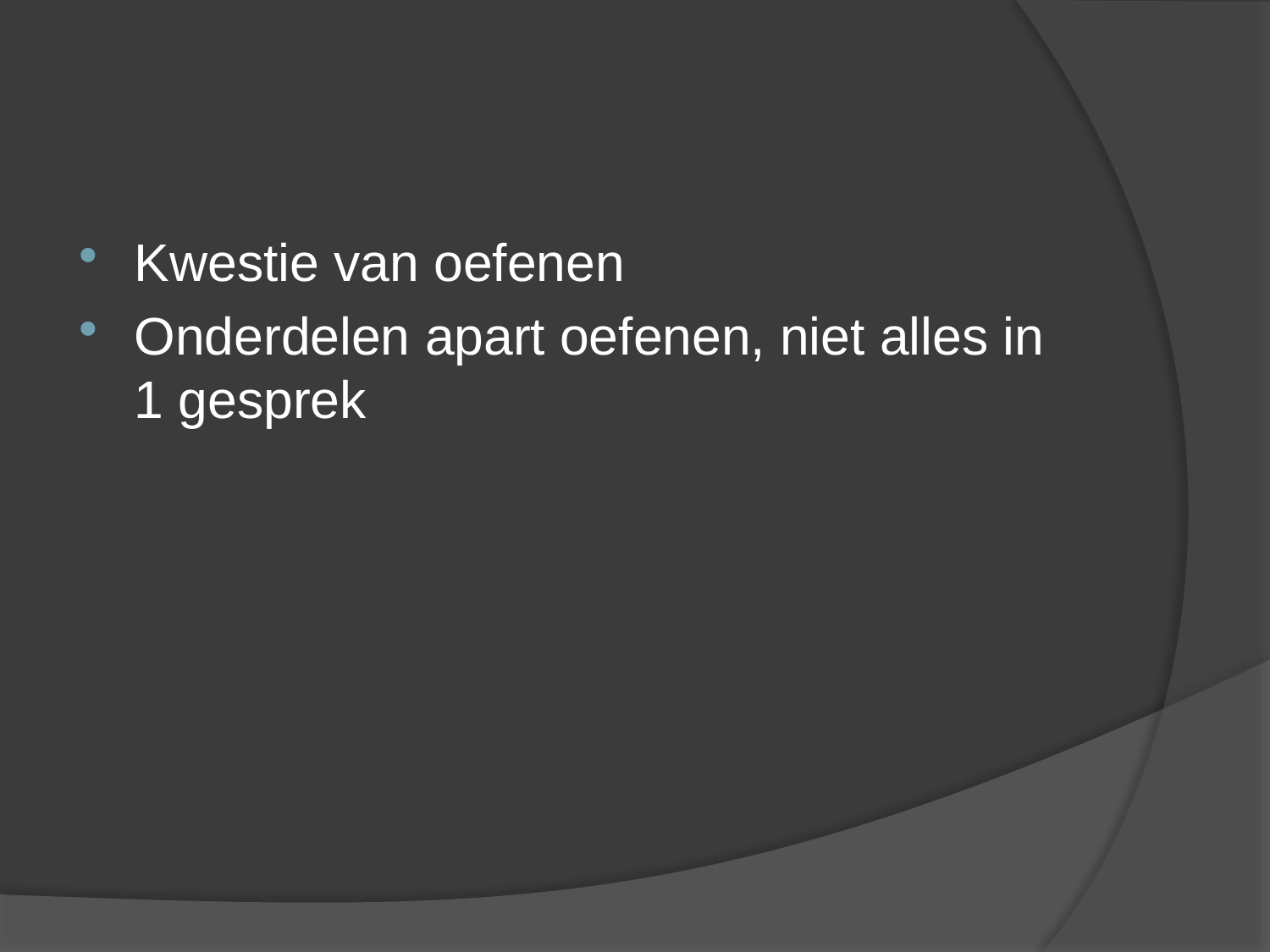

#
Kwestie van oefenen
Onderdelen apart oefenen, niet alles in 1 gesprek